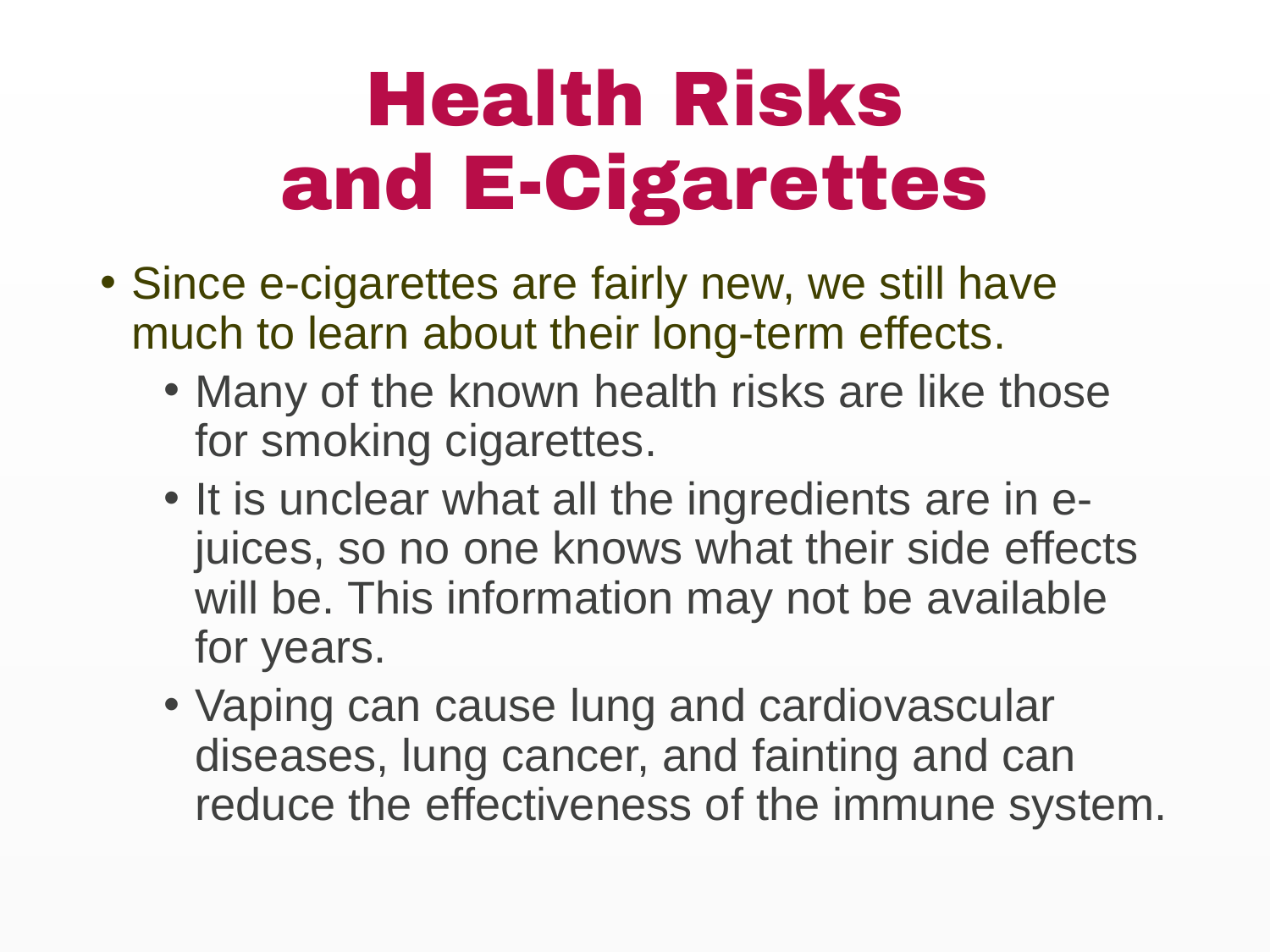

# Health Risks and E-Cigarettes
Since e-cigarettes are fairly new, we still have much to learn about their long-term effects.
Many of the known health risks are like those for smoking cigarettes.
It is unclear what all the ingredients are in e-juices, so no one knows what their side effects will be. This information may not be available for years.
Vaping can cause lung and cardiovascular diseases, lung cancer, and fainting and can reduce the effectiveness of the immune system.